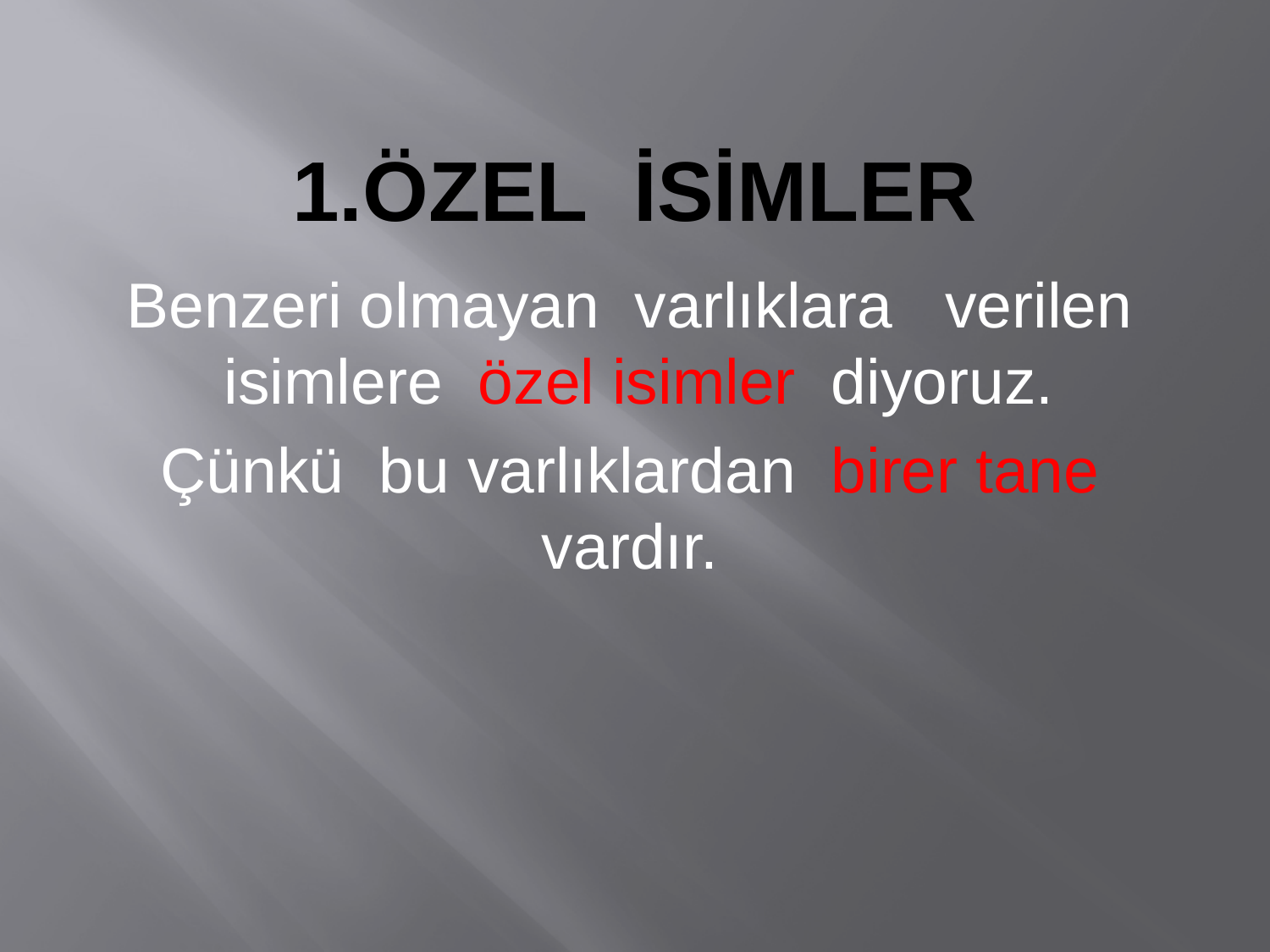

# 1.Özel  İsimler
Benzeri olmayan  varlıklara   verilen  isimlere  özel isimler  diyoruz.
Çünkü  bu varlıklardan  birer tane vardır.